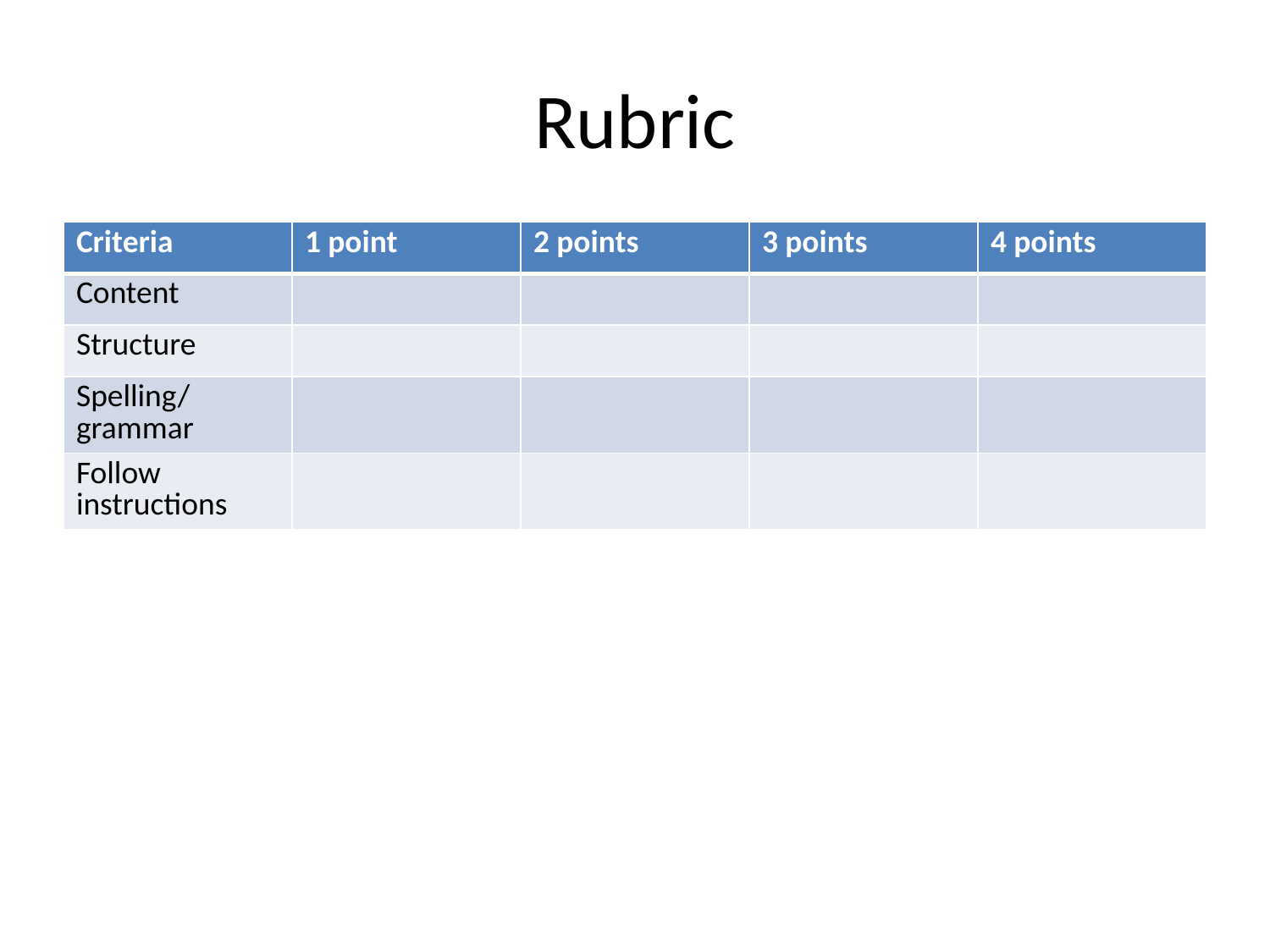

# Rubric
| Criteria | 1 point | 2 points | 3 points | 4 points |
| --- | --- | --- | --- | --- |
| Content |  |  |  |  |
| Structure |  |  |  |  |
| Spelling/grammar |  |  |  |  |
| Follow instructions |  |  |  |  |